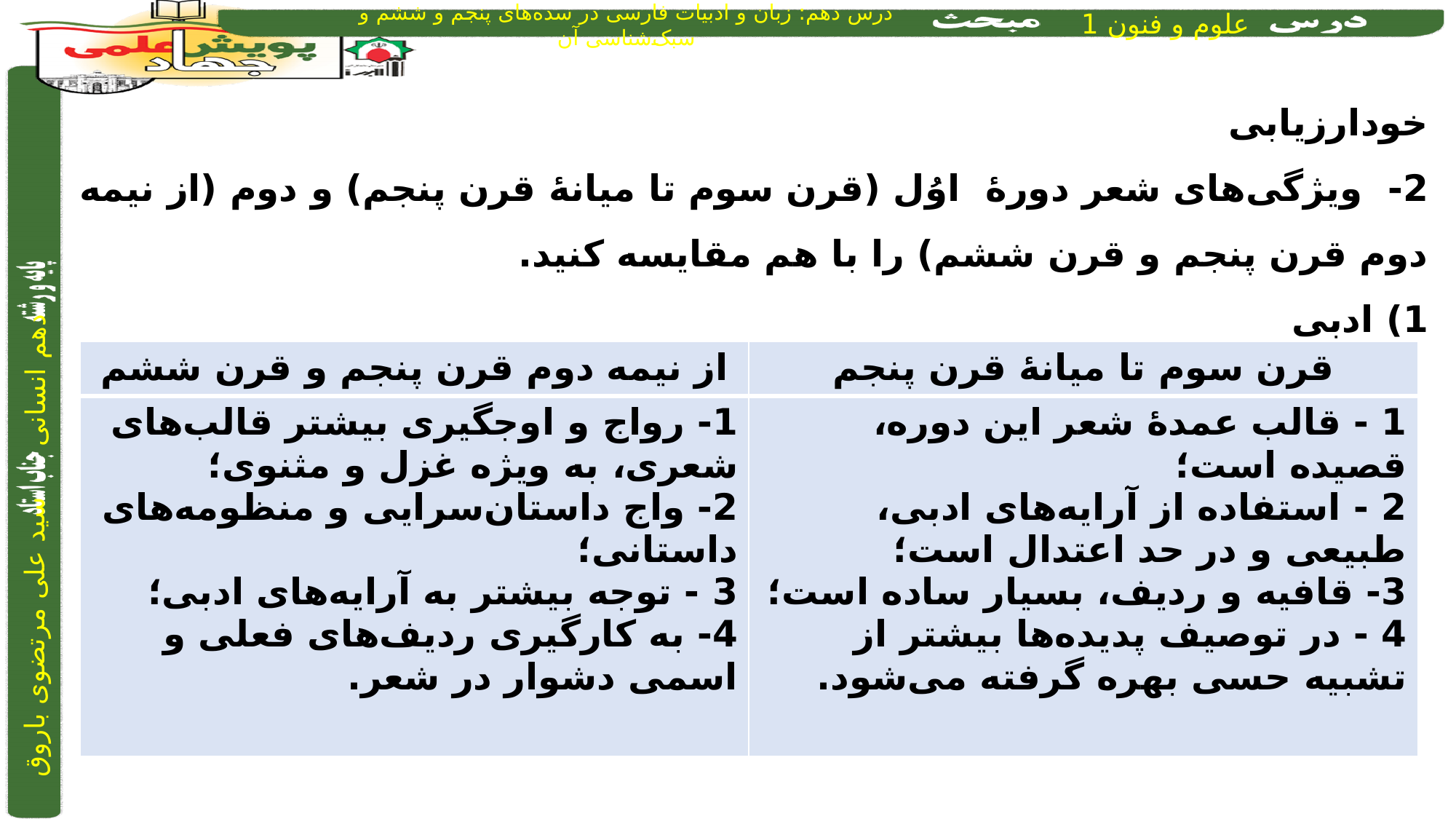

خودارزیابی
2-  ویژگی‌های شعر دورۀ  اوُل (قرن سوم تا میانۀ قرن پنجم) و دوم (از نیمه دوم قرن پنجم و قرن ششم) را با هم مقایسه کنید.
1) ادبی

| از نیمه دوم قرن پنجم و قرن ششم | قرن سوم تا میانۀ قرن پنجم |
| --- | --- |
| 1- رواج و اوجگیری بیشتر قالب‌های شعری، به ویژه غزل و مثنوی؛ 2- واج داستان‌سرایی و منظومه‌های داستانی؛ 3 - توجه بیشتر به آرایه‌های ادبی؛ 4- به کارگیری ردیف‌های فعلی و اسمی دشوار در شعر. | 1 - قالب عمدۀ شعر این دوره، قصیده است؛ 2 - استفاده از آرایه‌های ادبی، طبیعی و در حد اعتدال است؛ 3- قافیه و ردیف، بسیار ساده است؛ 4 - در توصیف پدیده‌ها بیشتر از تشبیه حسی بهره گرفته می‌شود. |